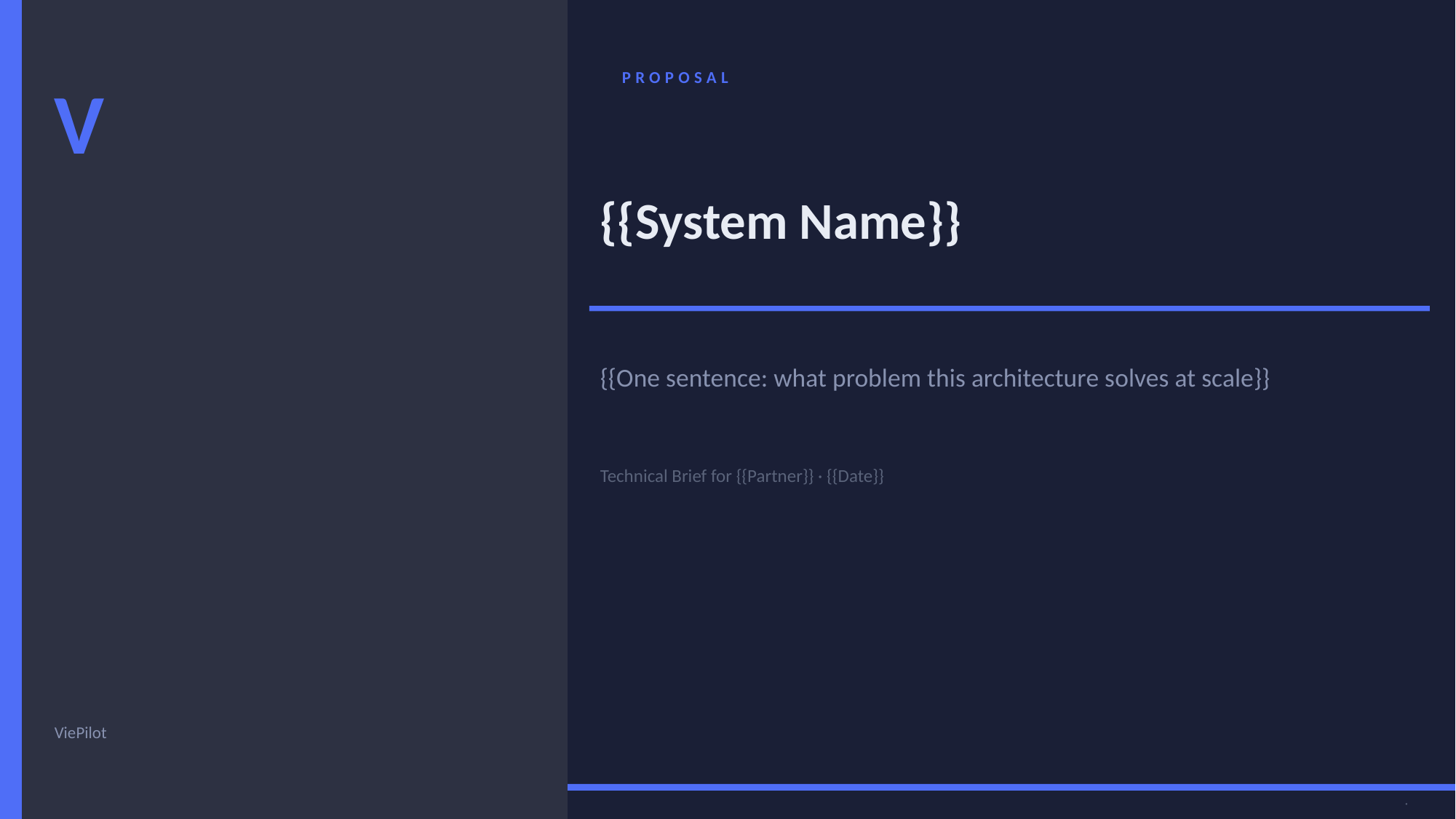

V
PROPOSAL
{{System Name}}

{{One sentence: what problem this architecture solves at scale}}
Technical Brief for {{Partner}} · {{Date}}
ViePilot